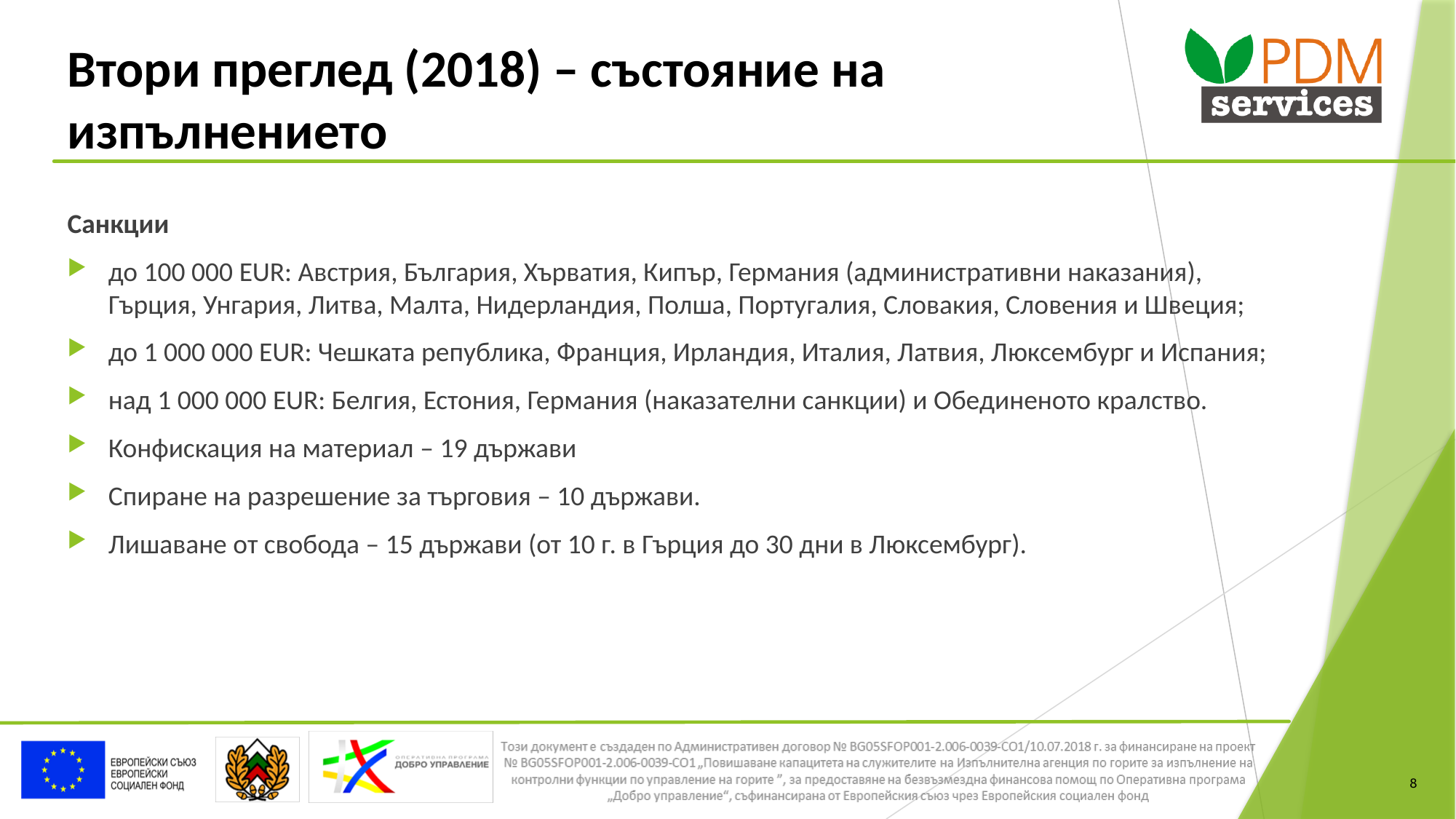

# Втори преглед (2018) – състояние на изпълнението
Санкции
до 100 000 EUR: Австрия, България, Хърватия, Кипър, Германия (административни наказания), Гърция, Унгария, Литва, Малта, Нидерландия, Полша, Португалия, Словакия, Словения и Швеция;
до 1 000 000 EUR: Чешката република, Франция, Ирландия, Италия, Латвия, Люксембург и Испания;
над 1 000 000 EUR: Белгия, Естония, Германия (наказателни санкции) и Обединеното кралство.
Конфискация на материал – 19 държави
Спиране на разрешение за търговия – 10 държави.
Лишаване от свобода – 15 държави (от 10 г. в Гърция до 30 дни в Люксембург).

8